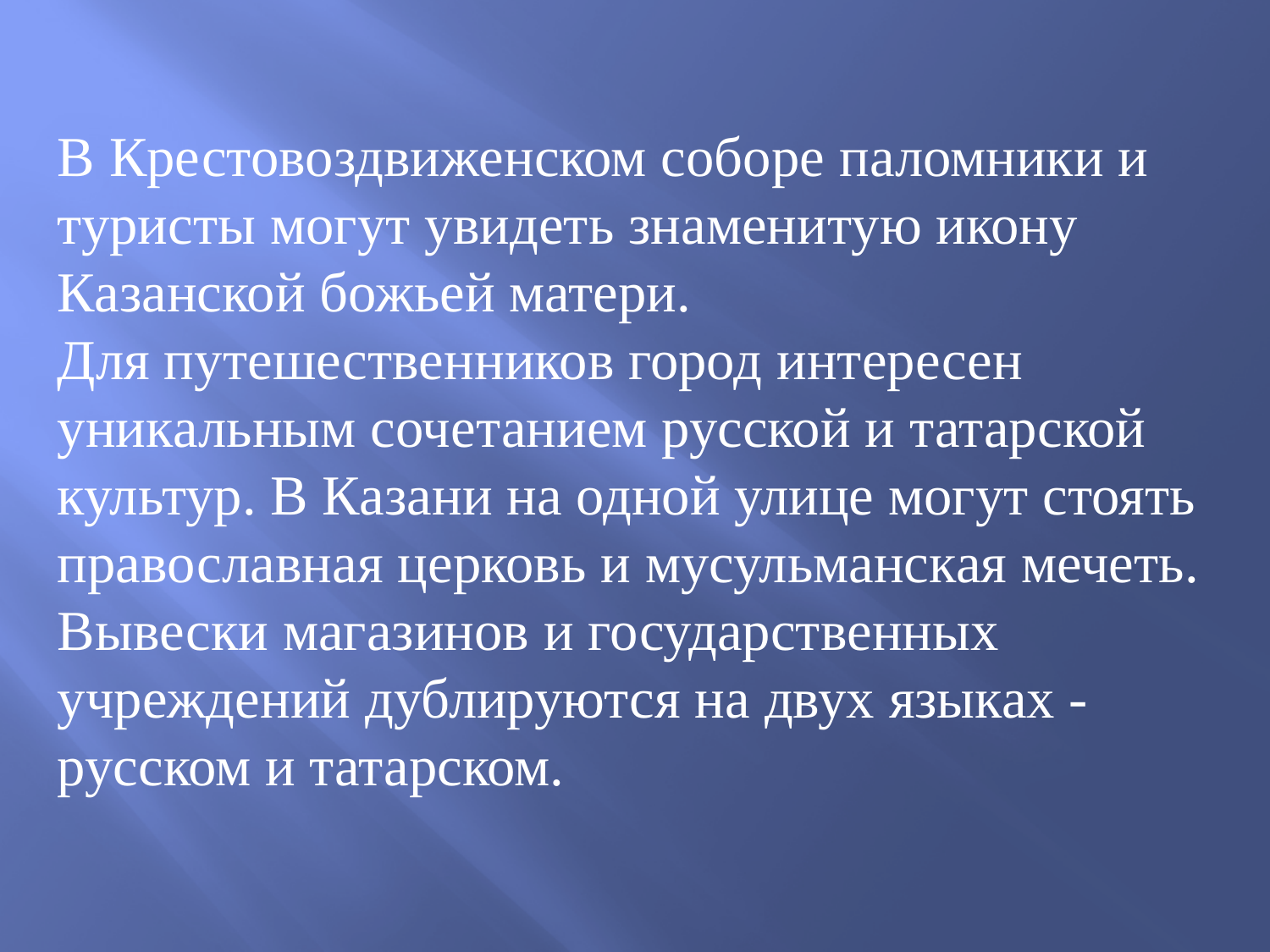

#
В Крестовоздвиженском соборе паломники и туристы могут увидеть знаменитую икону Казанской божьей матери.
Для путешественников город интересен уникальным сочетанием русской и татарской культур. В Казани на одной улице могут стоять православная церковь и мусульманская мечеть. Вывески магазинов и государственных учреждений дублируются на двух языках - русском и татарском.